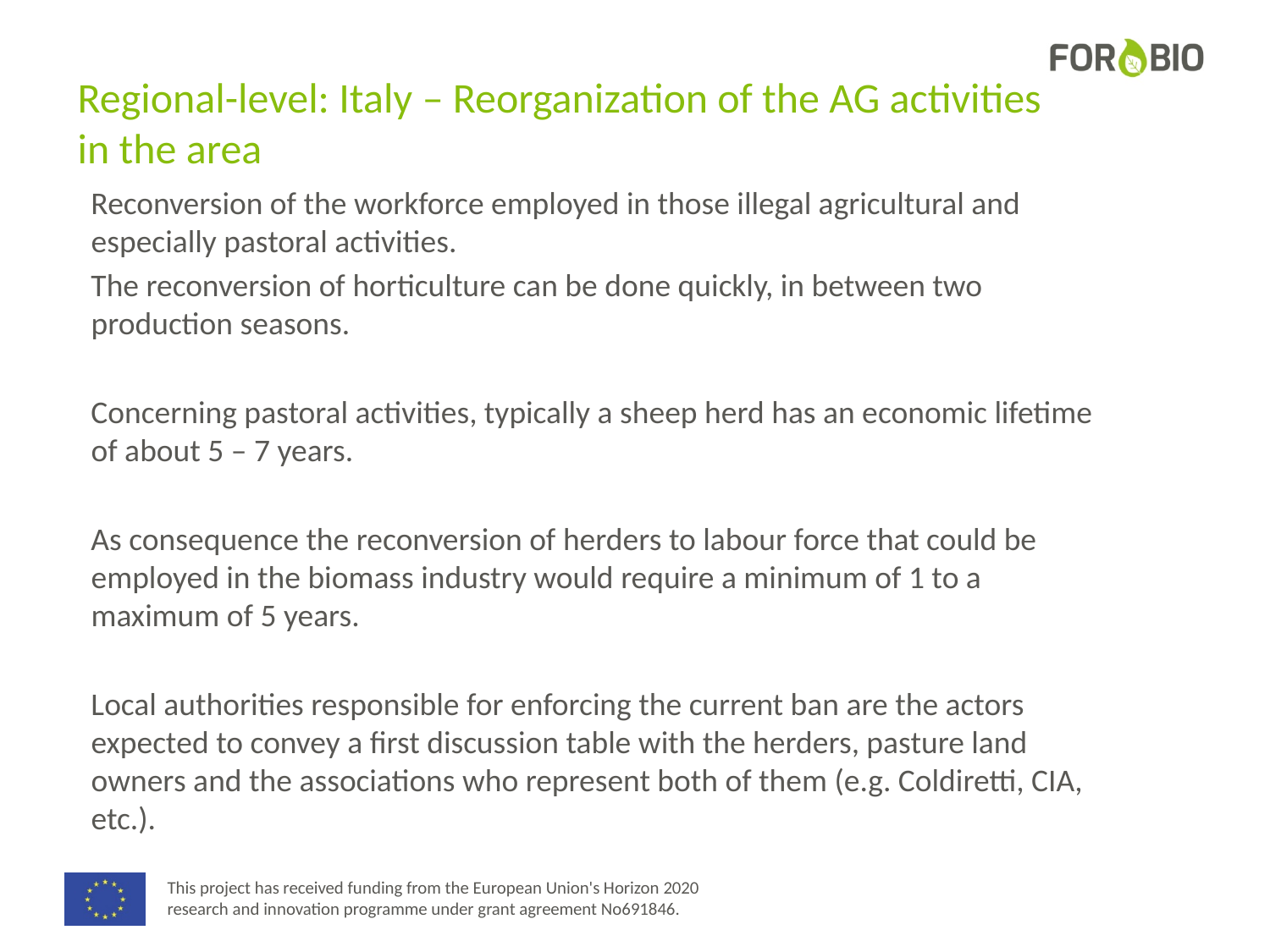

# Regional-level: Italy – Reorganization of the AG activities in the area
Reconversion of the workforce employed in those illegal agricultural and especially pastoral activities.
The reconversion of horticulture can be done quickly, in between two production seasons.

Concerning pastoral activities, typically a sheep herd has an economic lifetime of about 5 – 7 years.

As consequence the reconversion of herders to labour force that could be employed in the biomass industry would require a minimum of 1 to a maximum of 5 years.

Local authorities responsible for enforcing the current ban are the actors expected to convey a first discussion table with the herders, pasture land owners and the associations who represent both of them (e.g. Coldiretti, CIA, etc.).